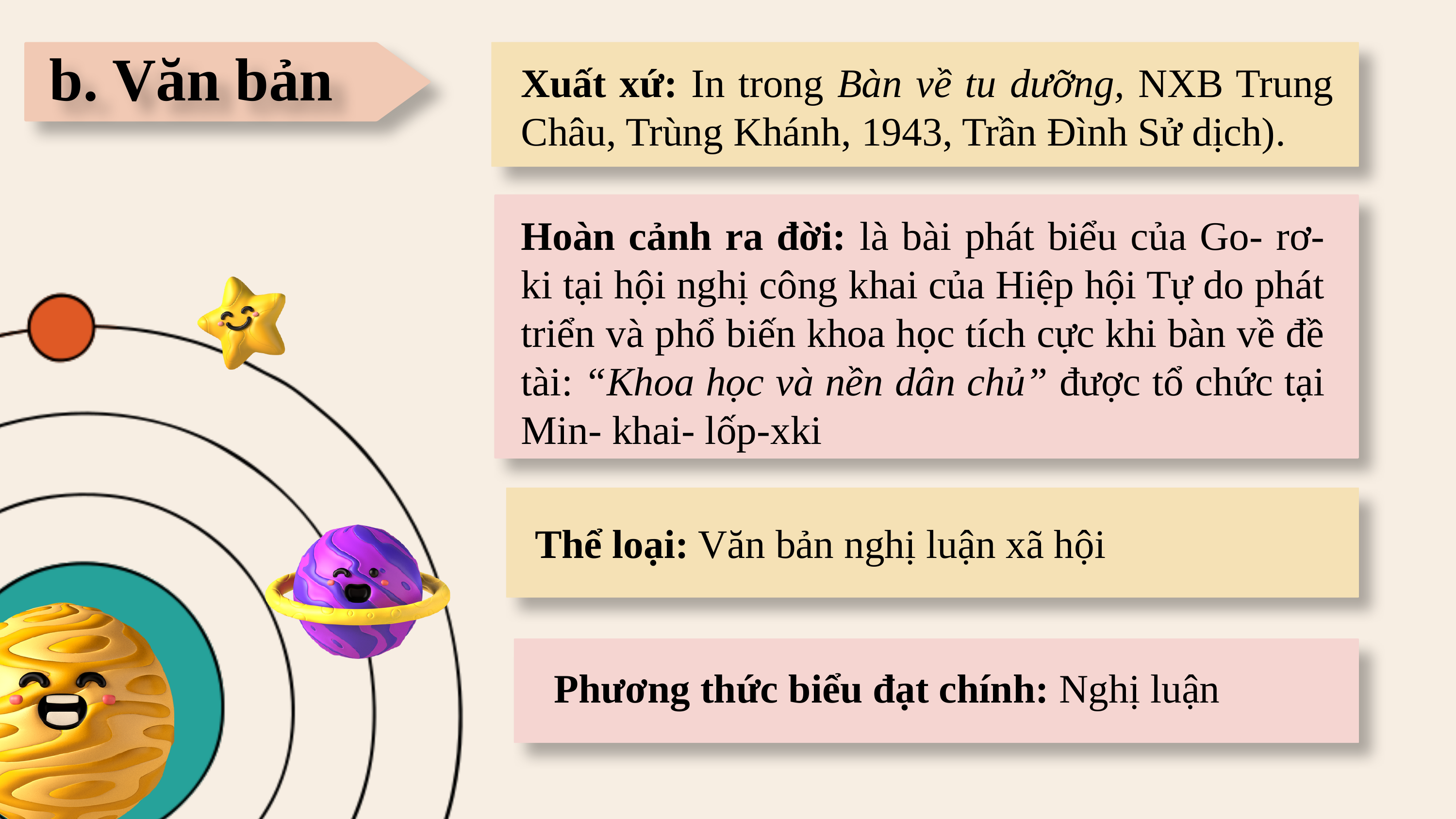

b. Văn bản

Xuất xứ: In trong Bàn về tu dưỡng, NXB Trung Châu, Trùng Khánh, 1943, Trần Đình Sử dịch).

Hoàn cảnh ra đời: là bài phát biểu của Go- rơ- ki tại hội nghị công khai của Hiệp hội Tự do phát triển và phổ biến khoa học tích cực khi bàn về đề tài: “Khoa học và nền dân chủ” được tổ chức tại Min- khai- lốp-xki

Thể loại: Văn bản nghị luận xã hội

Phương thức biểu đạt chính: Nghị luận